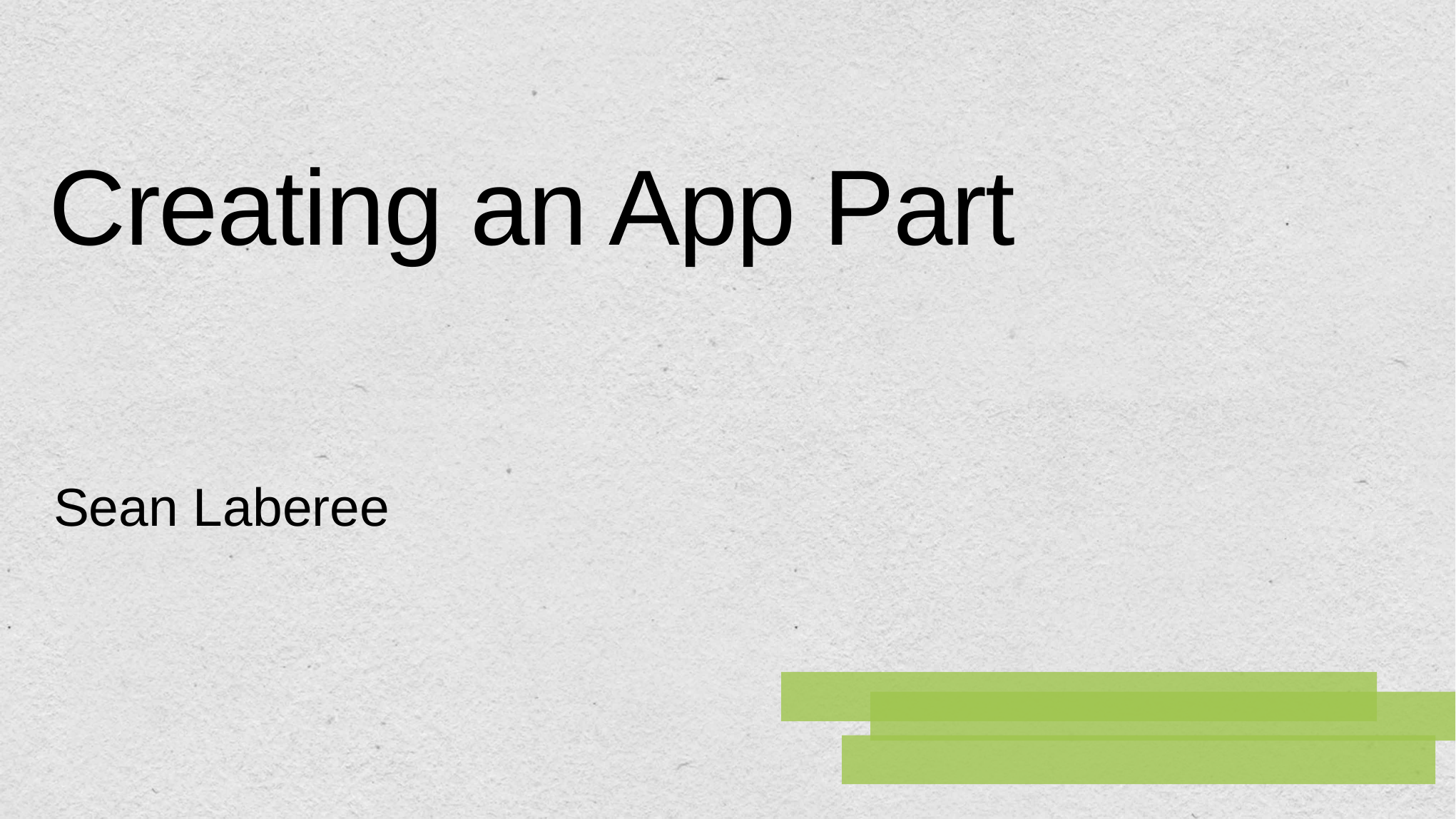

# Creating an App Part
Sean Laberee